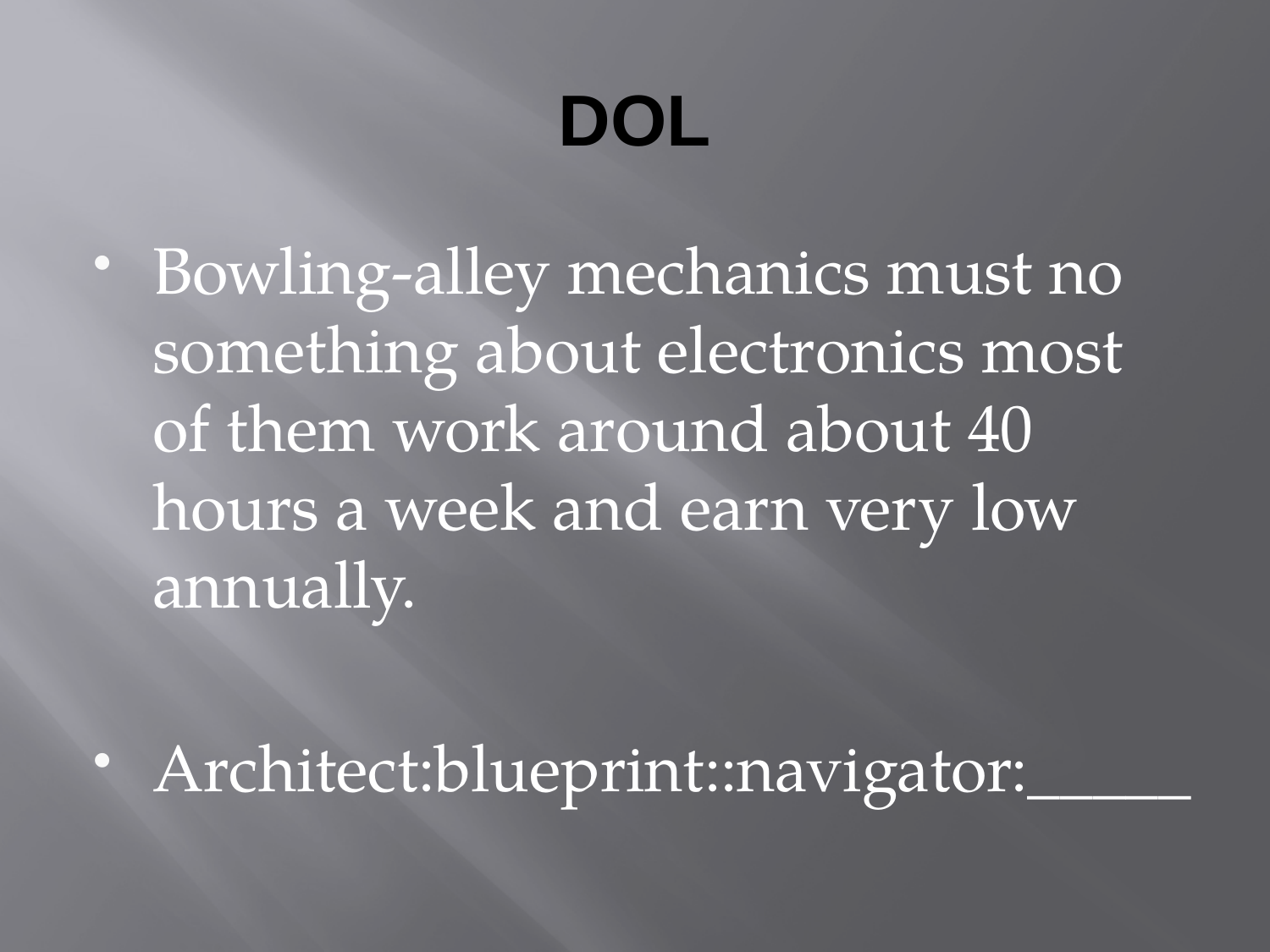

# DOL
Bowling-alley mechanics must no something about electronics most of them work around about 40 hours a week and earn very low annually.

Architect:blueprint::navigator:_____